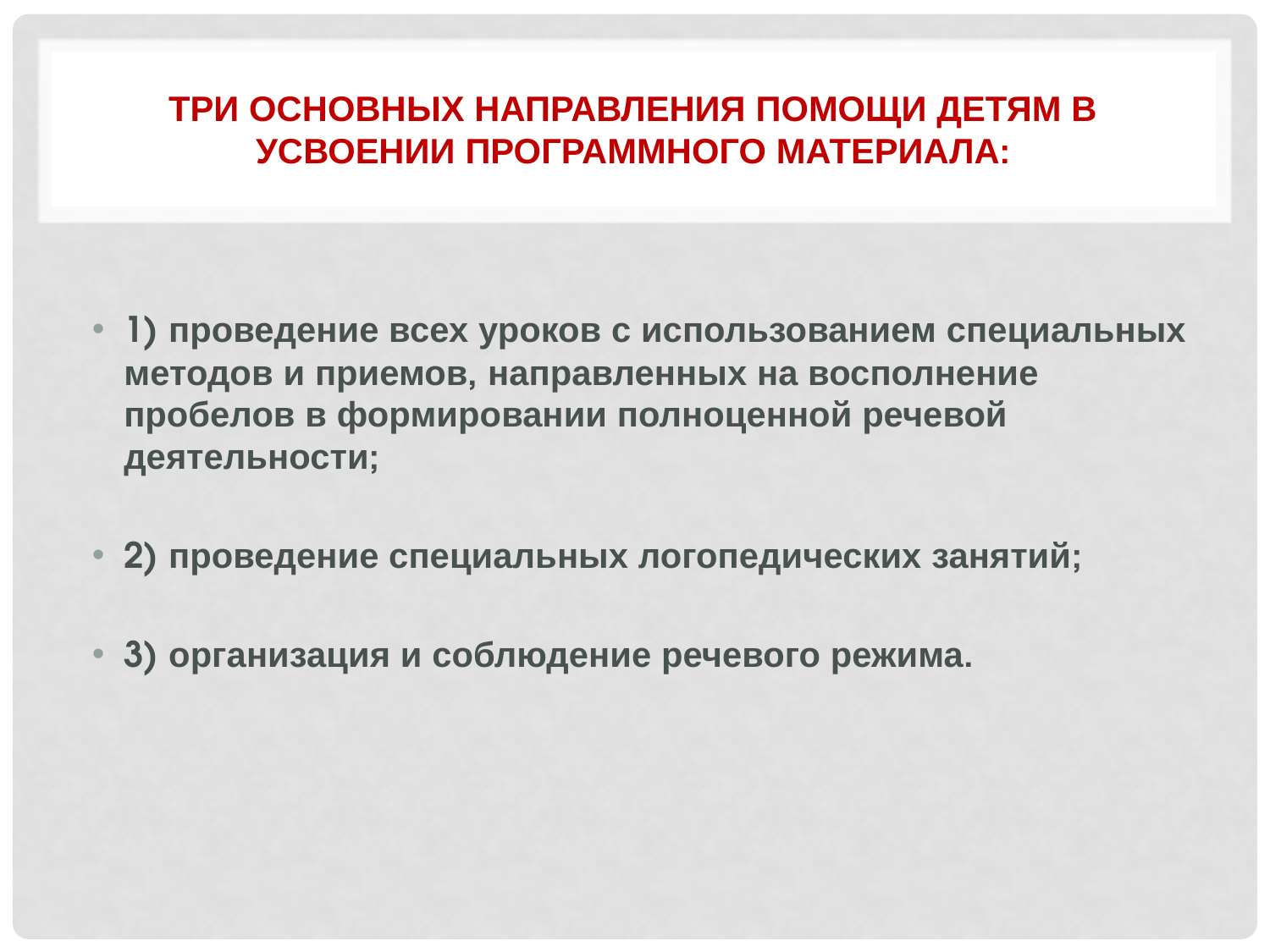

# Три основных направления помощи детям в усвоении программного материала:

1) проведение всех уроков с использованием специальных методов и приемов, направленных на восполнение пробелов в формировании полноценной речевой деятельности;

2) проведение специальных логопедических занятий;

3) организация и соблюдение речевого режима.